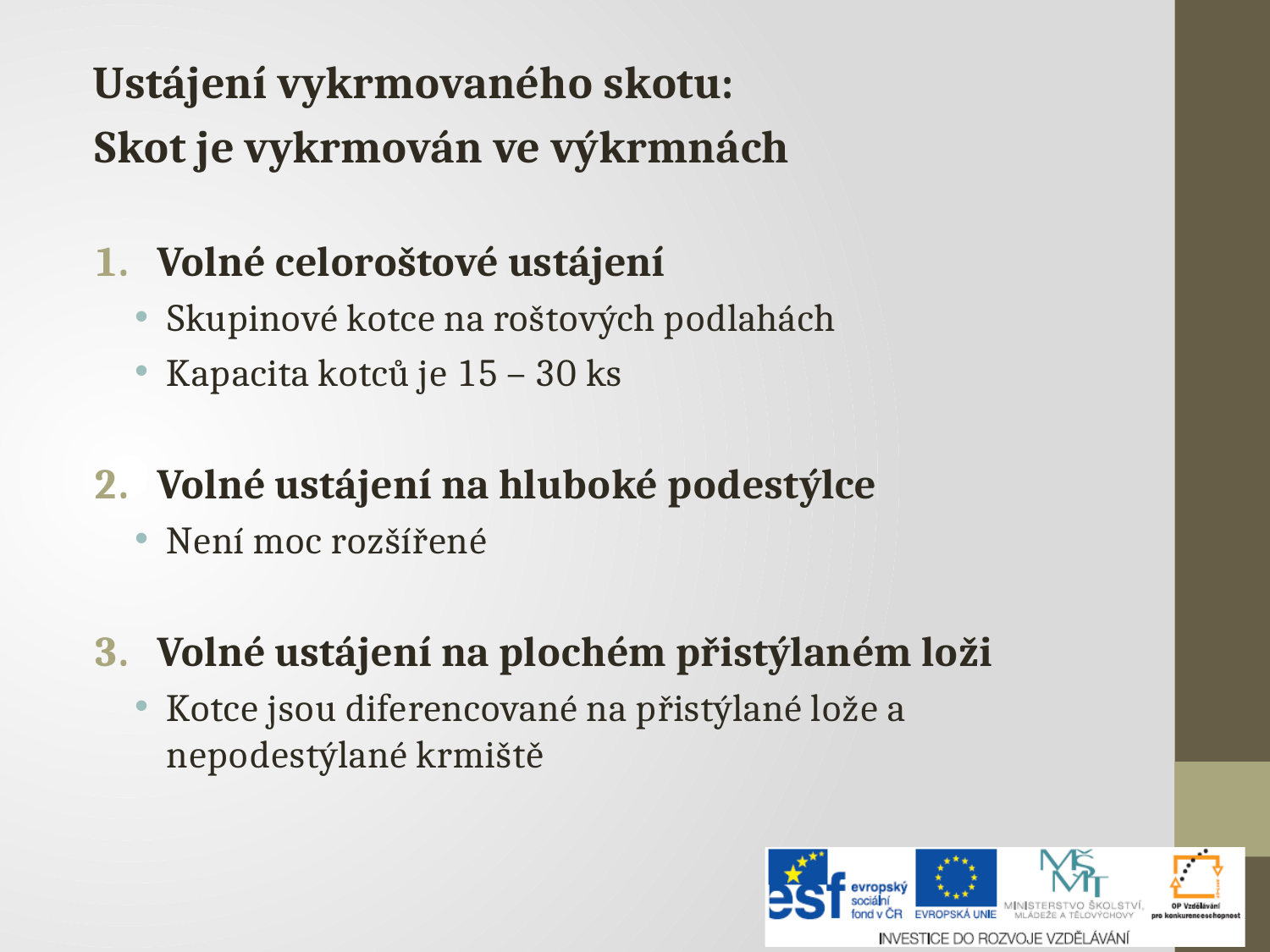

Ustájení vykrmovaného skotu:
Skot je vykrmován ve výkrmnách

Volné celoroštové ustájení
Skupinové kotce na roštových podlahách
Kapacita kotců je 15 – 30 ks

Volné ustájení na hluboké podestýlce
Není moc rozšířené

Volné ustájení na plochém přistýlaném loži
Kotce jsou diferencované na přistýlané lože a nepodestýlané krmiště